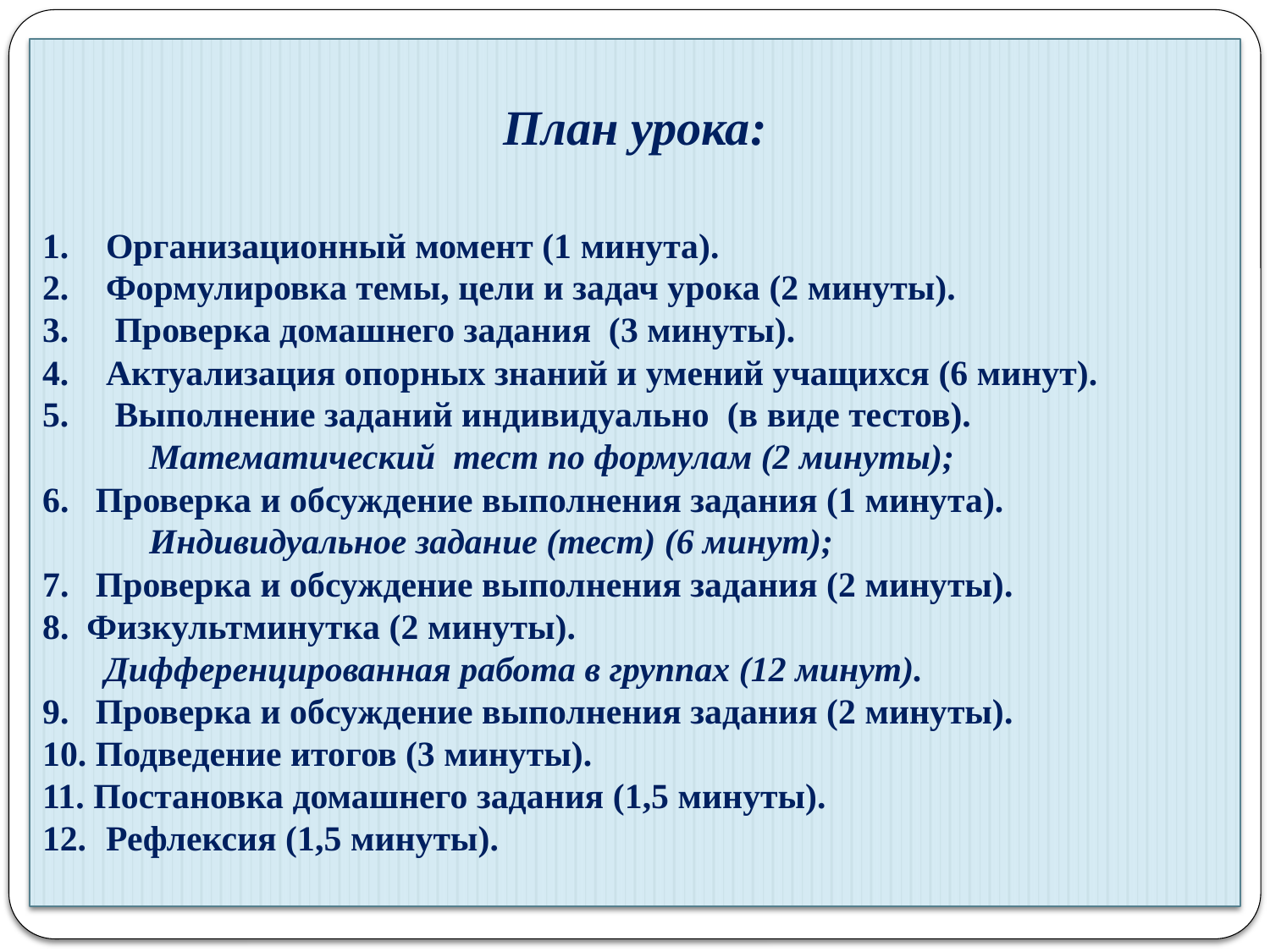

План урока:

Организационный момент (1 минута).
Формулировка темы, цели и задач урока (2 минуты).
 Проверка домашнего задания  (3 минуты).
Актуализация опорных знаний и умений учащихся (6 минут).
 Выполнение заданий индивидуально  (в виде тестов).
            Математический  тест по формулам (2 минуты);
6.   Проверка и обсуждение выполнения задания (1 минута).
            Индивидуальное задание (тест) (6 минут);
7.   Проверка и обсуждение выполнения задания (2 минуты).
8.  Физкультминутка (2 минуты).
       Дифференцированная работа в группах (12 минут).
9.   Проверка и обсуждение выполнения задания (2 минуты).
10. Подведение итогов (3 минуты).
11. Постановка домашнего задания (1,5 минуты).
Рефлексия (1,5 минуты).